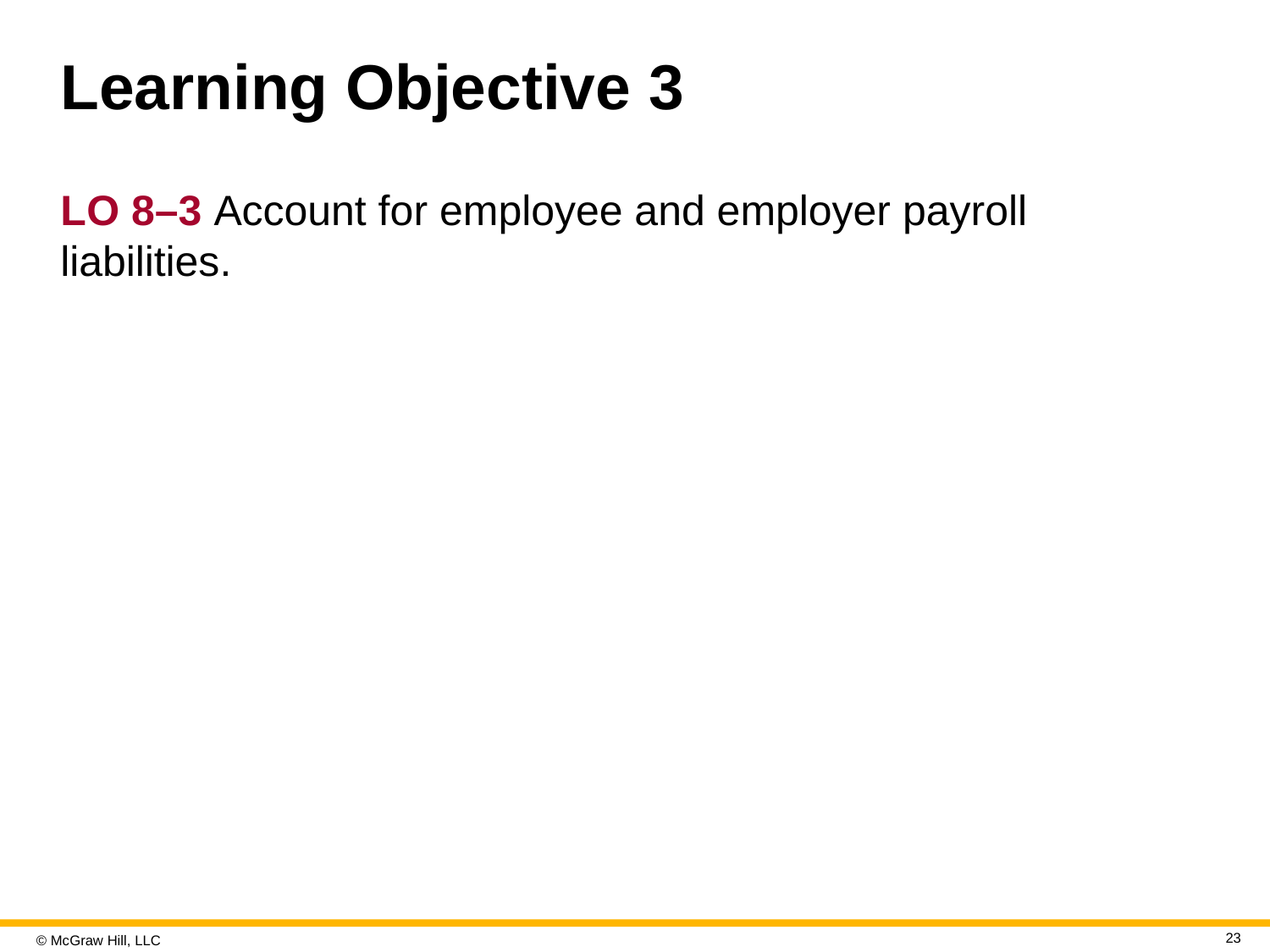

# Learning Objective 3
L O 8–3 Account for employee and employer payroll liabilities.
23